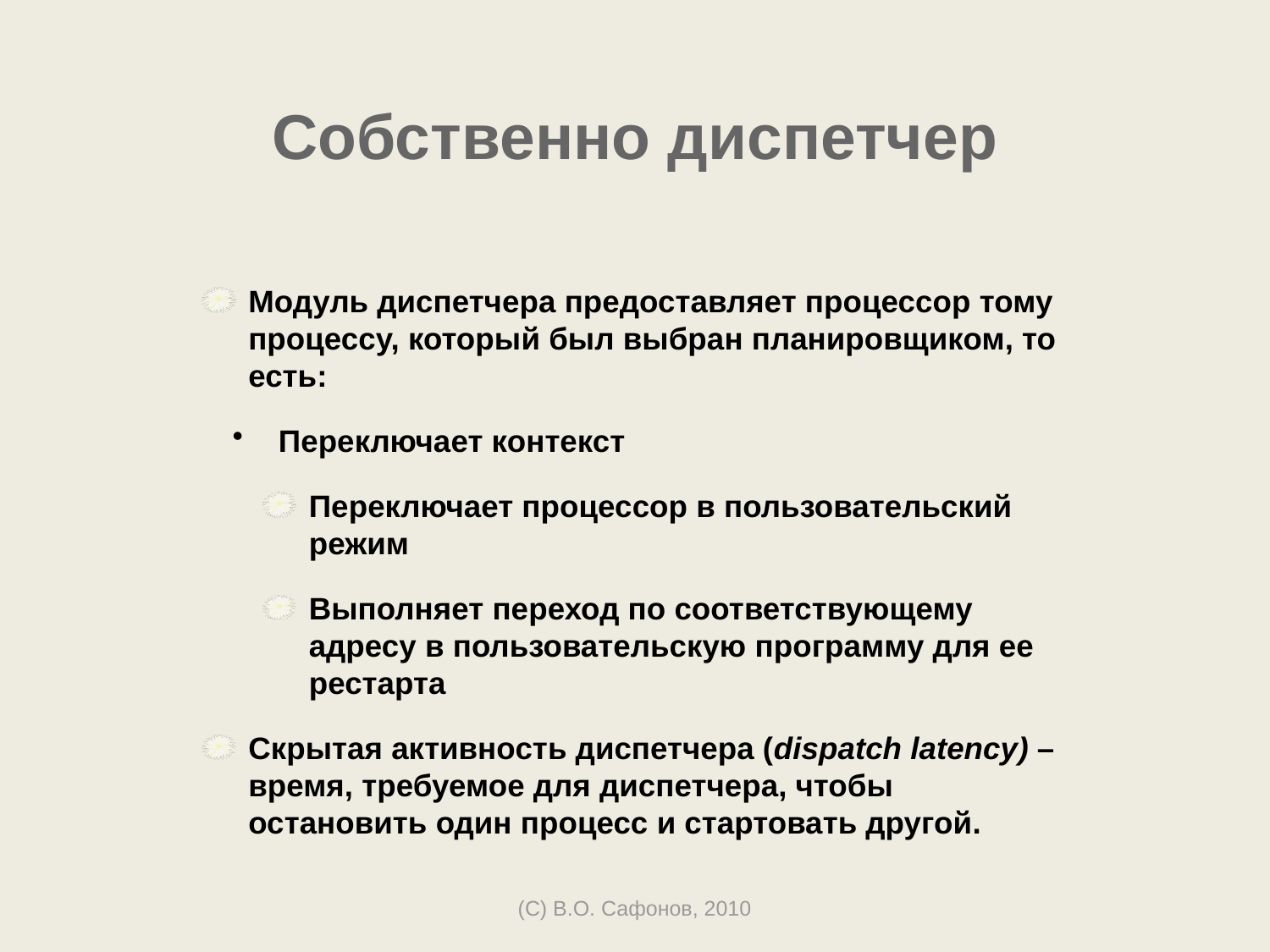

# Собственно диспетчер
Модуль диспетчера предоставляет процессор тому процессу, который был выбран планировщиком, то есть:
Переключает контекст
Переключает процессор в пользовательский режим
Выполняет переход по соответствующему адресу в пользовательскую программу для ее рестарта
Скрытая активность диспетчера (dispatch latency) – время, требуемое для диспетчера, чтобы остановить один процесс и стартовать другой.

(C) В.О. Сафонов, 2010